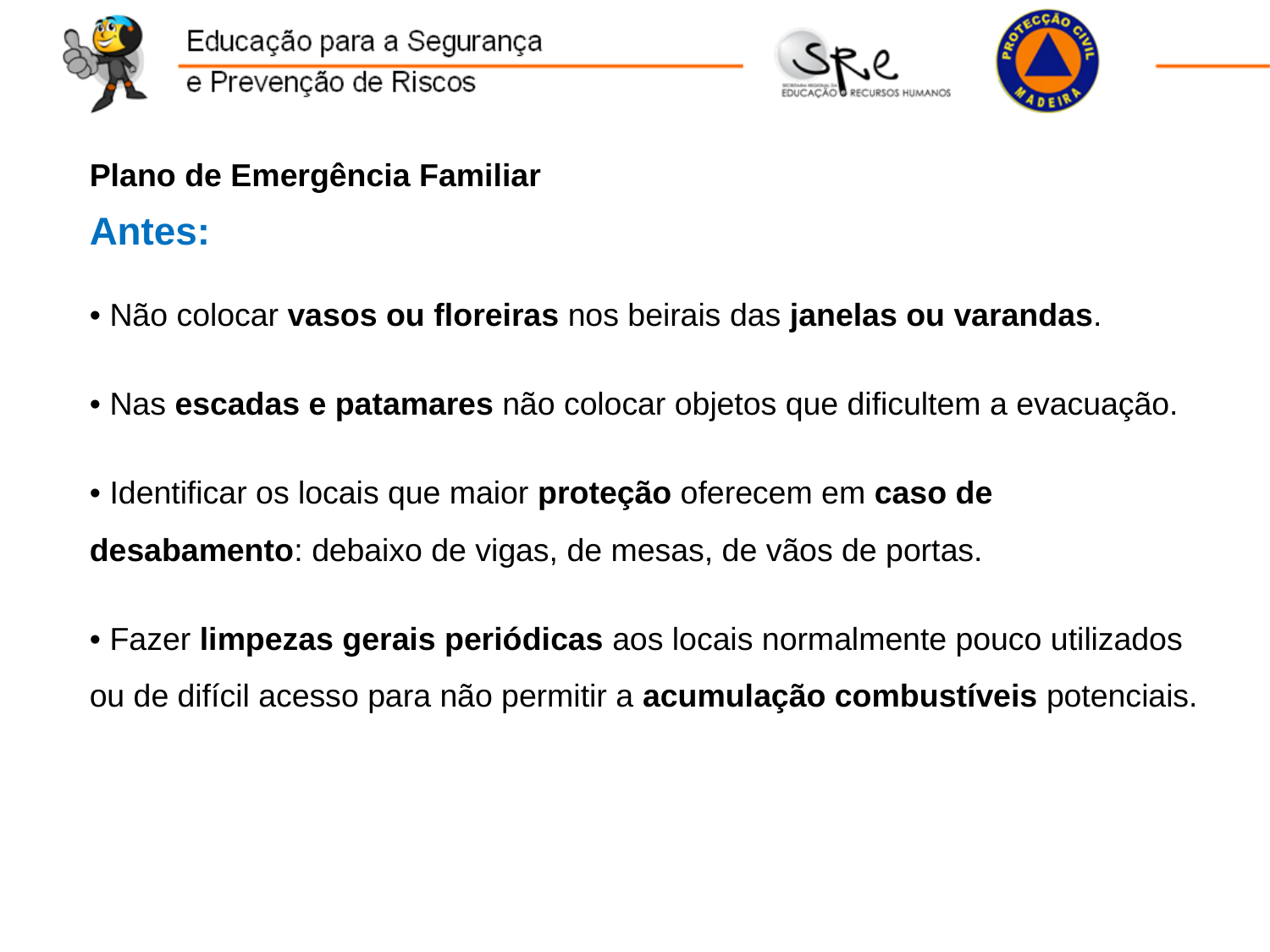

Plano de Emergência Familiar
Antes:
• Não colocar vasos ou floreiras nos beirais das janelas ou varandas.
• Nas escadas e patamares não colocar objetos que dificultem a evacuação.
• Identificar os locais que maior proteção oferecem em caso de desabamento: debaixo de vigas, de mesas, de vãos de portas.
• Fazer limpezas gerais periódicas aos locais normalmente pouco utilizados ou de difícil acesso para não permitir a acumulação combustíveis potenciais.